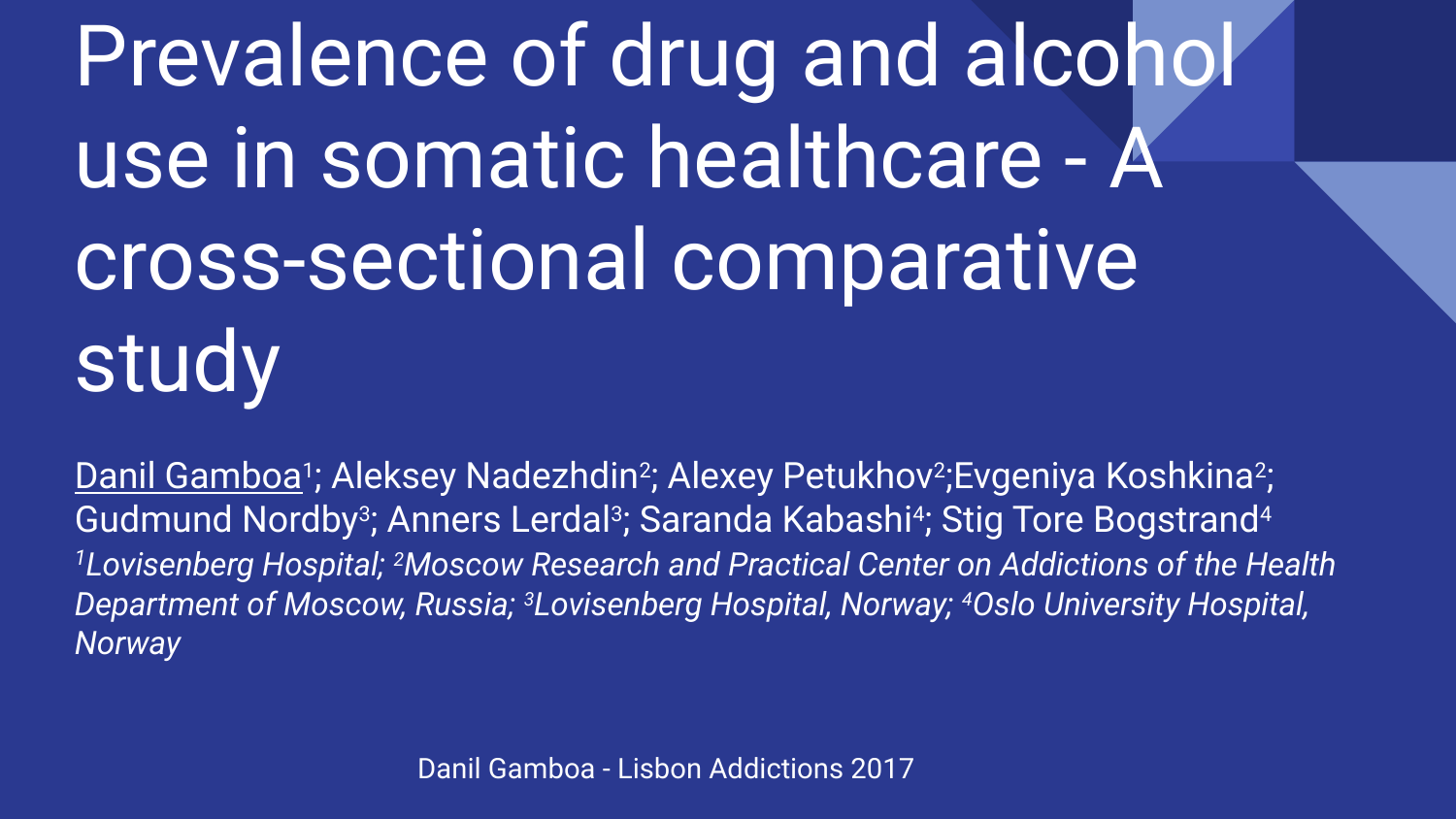

# Prevalence of drug and alcohol use in somatic healthcare - A cross-sectional comparative study

Danil Gamboa1; Aleksey Nadezhdin2; Alexey Petukhov2;Evgeniya Koshkina2; Gudmund Nordby3; Anners Lerdal3; Saranda Kabashi4; Stig Tore Bogstrand4
1Lovisenberg Hospital; 2Moscow Research and Practical Center on Addictions of the Health Department of Moscow, Russia; 3Lovisenberg Hospital, Norway; 4Oslo University Hospital, Norway
Danil Gamboa - Lisbon Addictions 2017